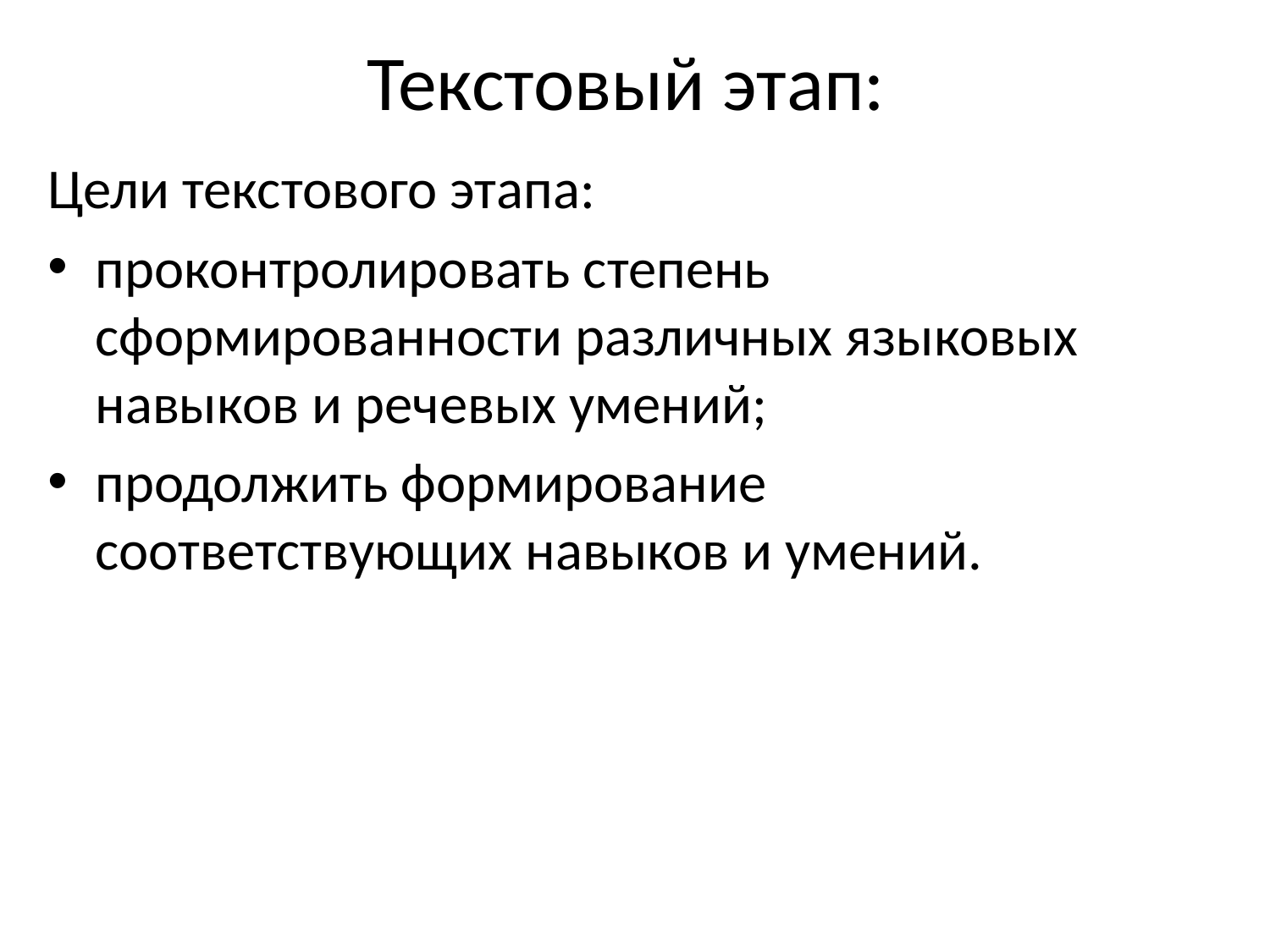

# Текстовый этап:
Цели текстового этапа:
проконтролировать степень сформированности различных языковых навыков и речевых умений;
продолжить формирование соответствующих навыков и умений.